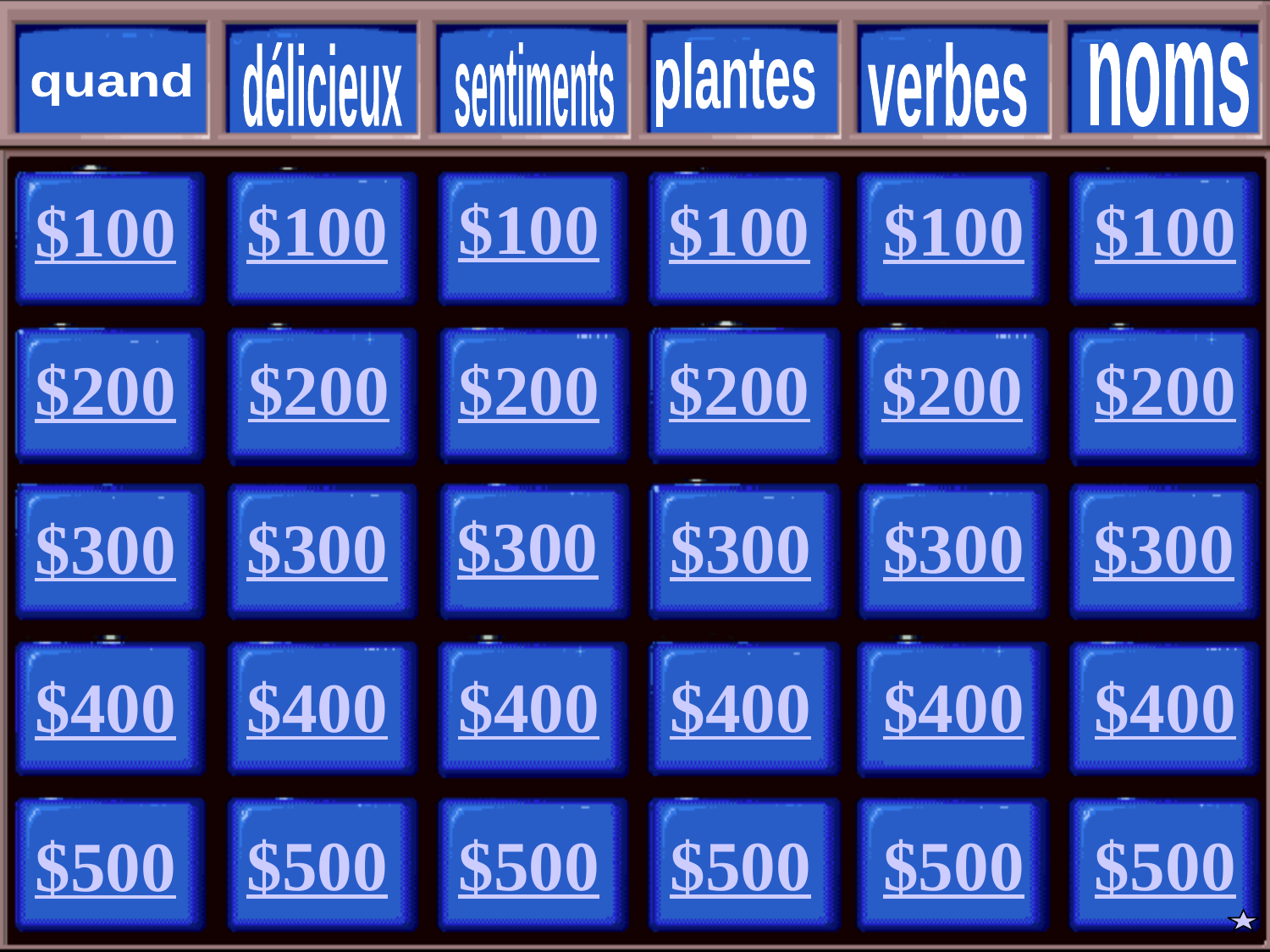

délicieux
sentiments
plantes
verbes
noms
quand
$100
$100
$100
$100
$100
$100
$200
$200
$200
$200
$200
$200
$300
$300
$300
$300
$300
$300
$400
$400
$400
$400
$400
$400
$500
$500
$500
$500
$500
$500